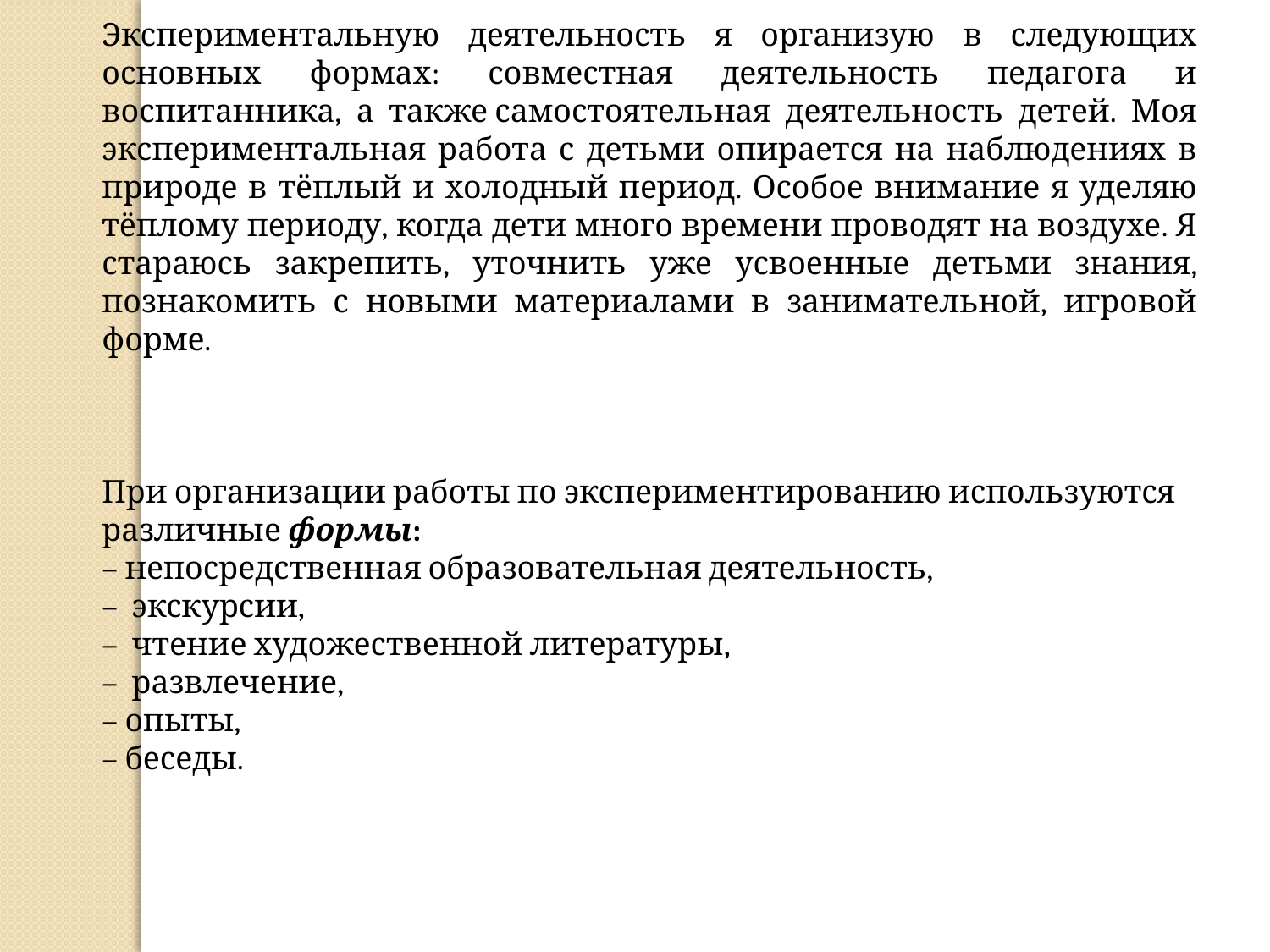

Экспериментальную деятельность я организую в следующих основных формах: совместная деятельность педагога и воспитанника, а также самостоятельная деятельность детей. Моя экспериментальная работа с детьми опирается на наблюдениях в природе в тёплый и холодный период. Особое внимание я уделяю тёплому периоду, когда дети много времени проводят на воздухе. Я стараюсь закрепить, уточнить уже усвоенные детьми знания, познакомить с новыми материалами в занимательной, игровой форме.

При организации работы по экспериментированию используются различные формы:
– непосредственная образовательная деятельность,
–  экскурсии,
–  чтение художественной литературы,
–  развлечение,
– опыты,
– беседы.